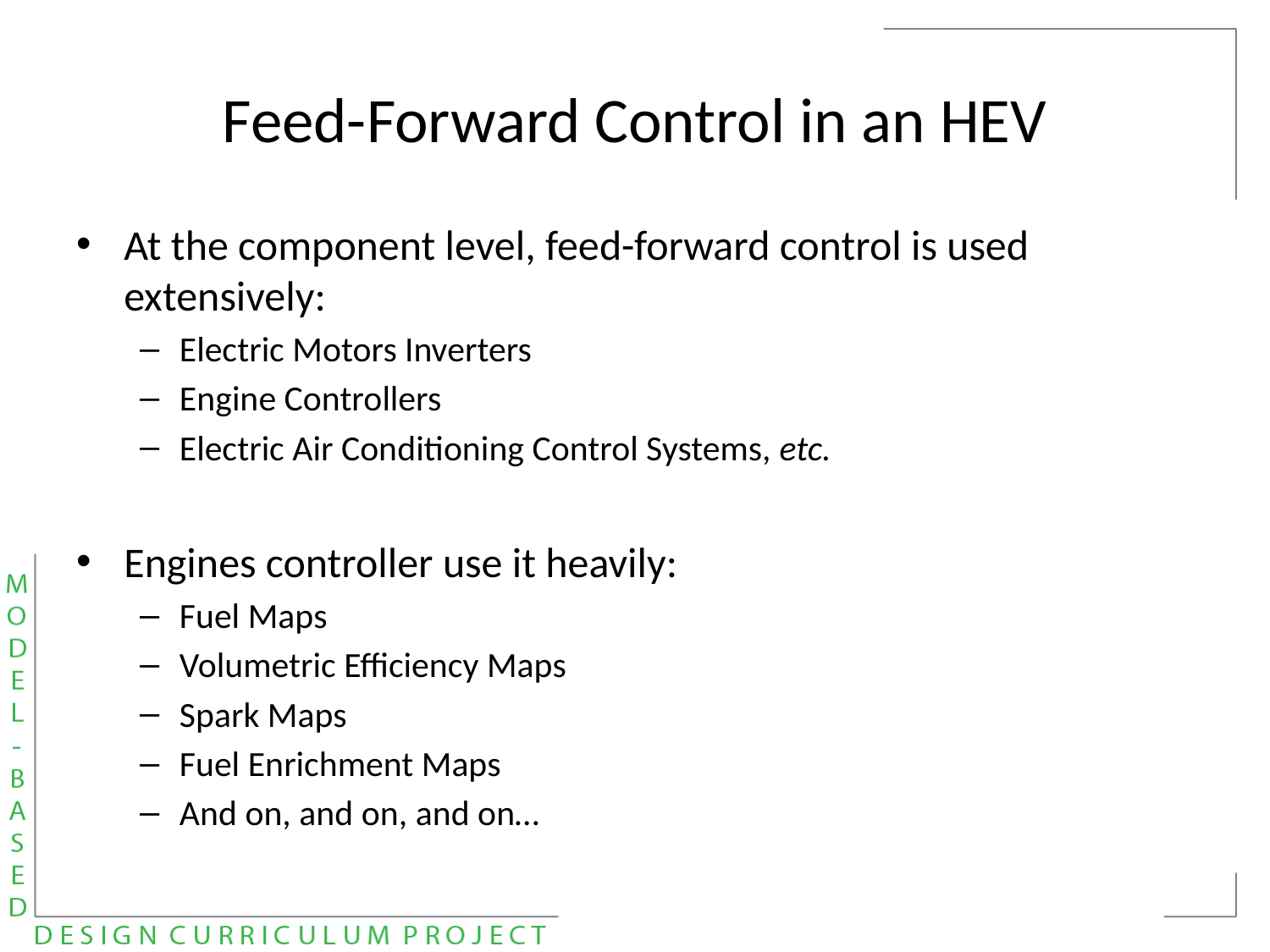

# Feed-Forward Control in an HEV
At the component level, feed-forward control is used extensively:
Electric Motors Inverters
Engine Controllers
Electric Air Conditioning Control Systems, etc.

Engines controller use it heavily:
Fuel Maps
Volumetric Efficiency Maps
Spark Maps
Fuel Enrichment Maps
And on, and on, and on…